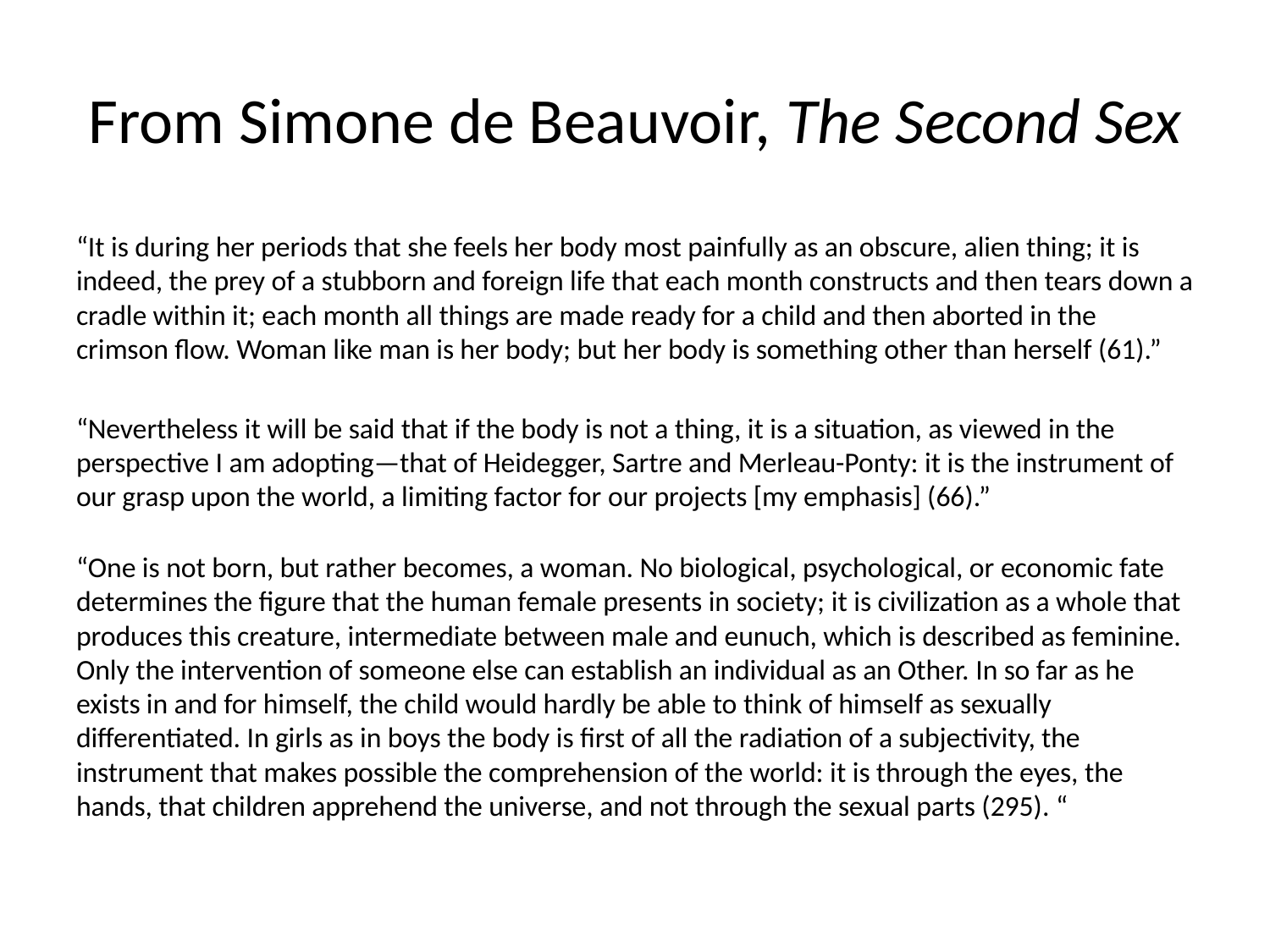

# From Simone de Beauvoir, The Second Sex
“It is during her periods that she feels her body most painfully as an obscure, alien thing; it is indeed, the prey of a stubborn and foreign life that each month constructs and then tears down a cradle within it; each month all things are made ready for a child and then aborted in the crimson flow. Woman like man is her body; but her body is something other than herself (61).”

“Nevertheless it will be said that if the body is not a thing, it is a situation, as viewed in the perspective I am adopting—that of Heidegger, Sartre and Merleau-Ponty: it is the instrument of our grasp upon the world, a limiting factor for our projects [my emphasis] (66).”

“One is not born, but rather becomes, a woman. No biological, psychological, or economic fate determines the figure that the human female presents in society; it is civilization as a whole that produces this creature, intermediate between male and eunuch, which is described as feminine. Only the intervention of someone else can establish an individual as an Other. In so far as he exists in and for himself, the child would hardly be able to think of himself as sexually differentiated. In girls as in boys the body is first of all the radiation of a subjectivity, the instrument that makes possible the comprehension of the world: it is through the eyes, the hands, that children apprehend the universe, and not through the sexual parts (295). “